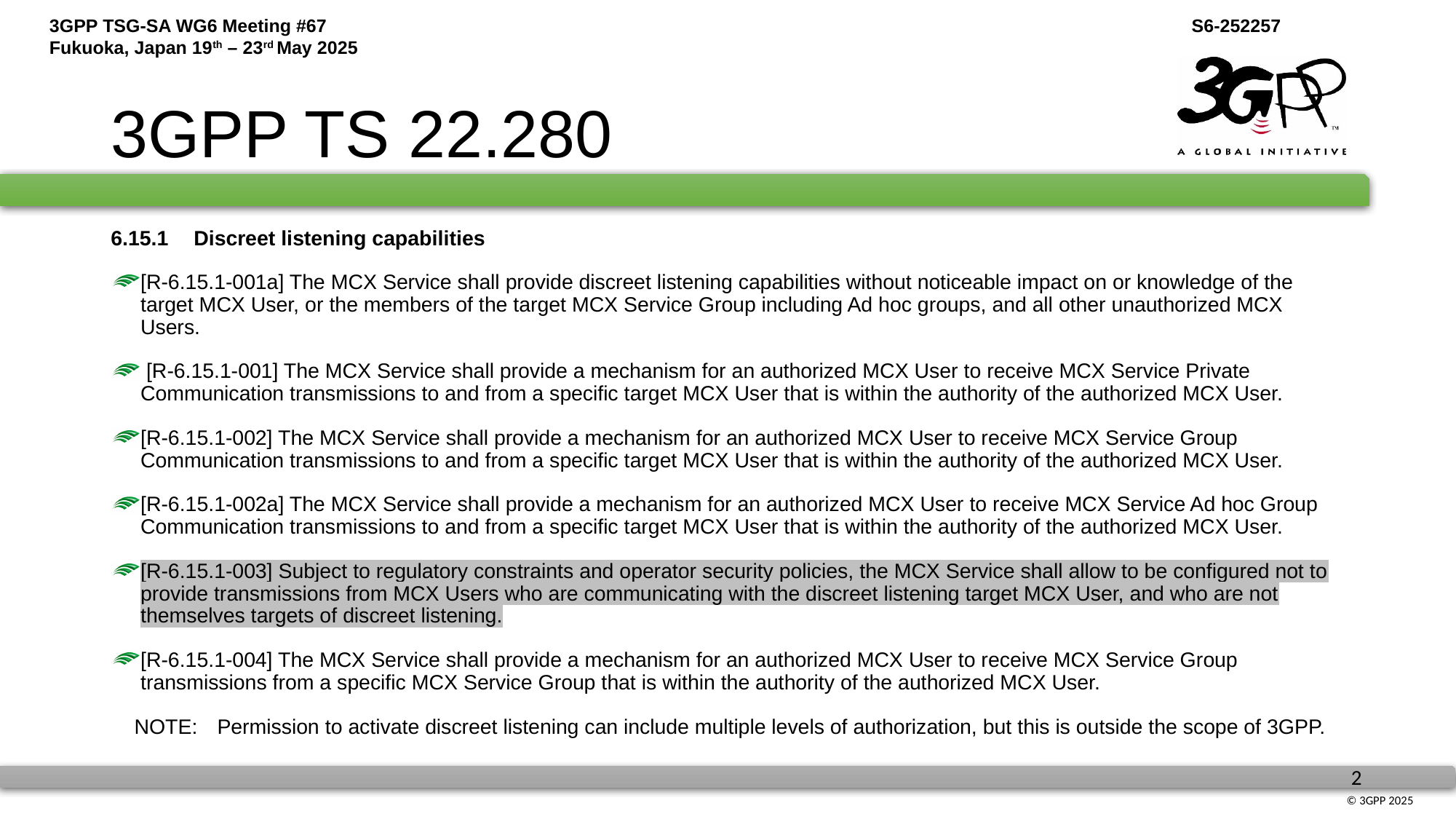

# 3GPP TS 22.280
6.15.1	Discreet listening capabilities
[R-6.15.1-001a] The MCX Service shall provide discreet listening capabilities without noticeable impact on or knowledge of the target MCX User, or the members of the target MCX Service Group including Ad hoc groups, and all other unauthorized MCX Users.
 [R-6.15.1-001] The MCX Service shall provide a mechanism for an authorized MCX User to receive MCX Service Private Communication transmissions to and from a specific target MCX User that is within the authority of the authorized MCX User.
[R-6.15.1-002] The MCX Service shall provide a mechanism for an authorized MCX User to receive MCX Service Group Communication transmissions to and from a specific target MCX User that is within the authority of the authorized MCX User.
[R-6.15.1-002a] The MCX Service shall provide a mechanism for an authorized MCX User to receive MCX Service Ad hoc Group Communication transmissions to and from a specific target MCX User that is within the authority of the authorized MCX User.
[R-6.15.1-003] Subject to regulatory constraints and operator security policies, the MCX Service shall allow to be configured not to provide transmissions from MCX Users who are communicating with the discreet listening target MCX User, and who are not themselves targets of discreet listening.
[R-6.15.1-004] The MCX Service shall provide a mechanism for an authorized MCX User to receive MCX Service Group transmissions from a specific MCX Service Group that is within the authority of the authorized MCX User.
NOTE:	Permission to activate discreet listening can include multiple levels of authorization, but this is outside the scope of 3GPP.